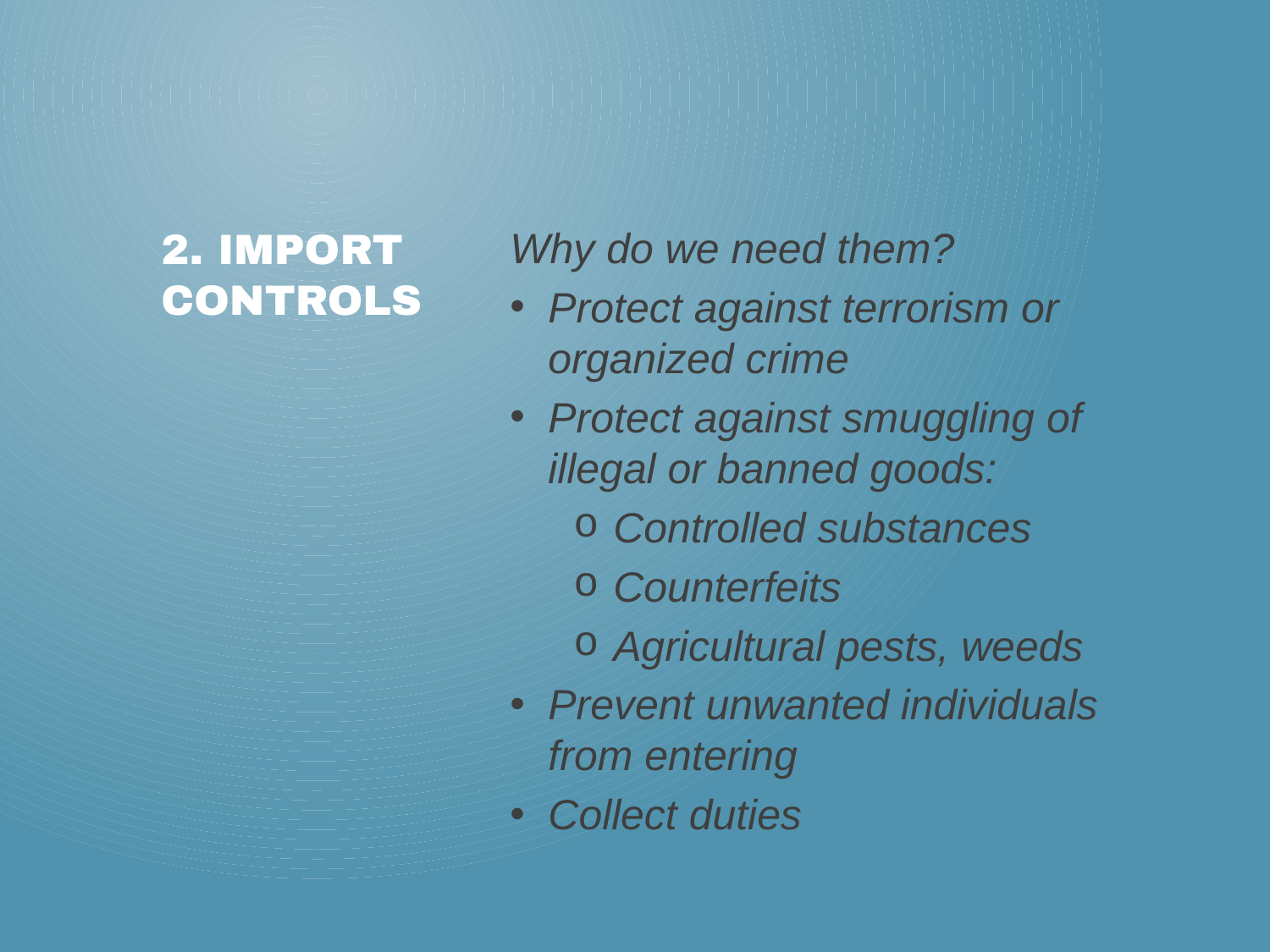

Why do we need them?
Protect against terrorism or organized crime
Protect against smuggling of illegal or banned goods:
Controlled substances
Counterfeits
Agricultural pests, weeds
Prevent unwanted individuals from entering
Collect duties

# 2. Import controls